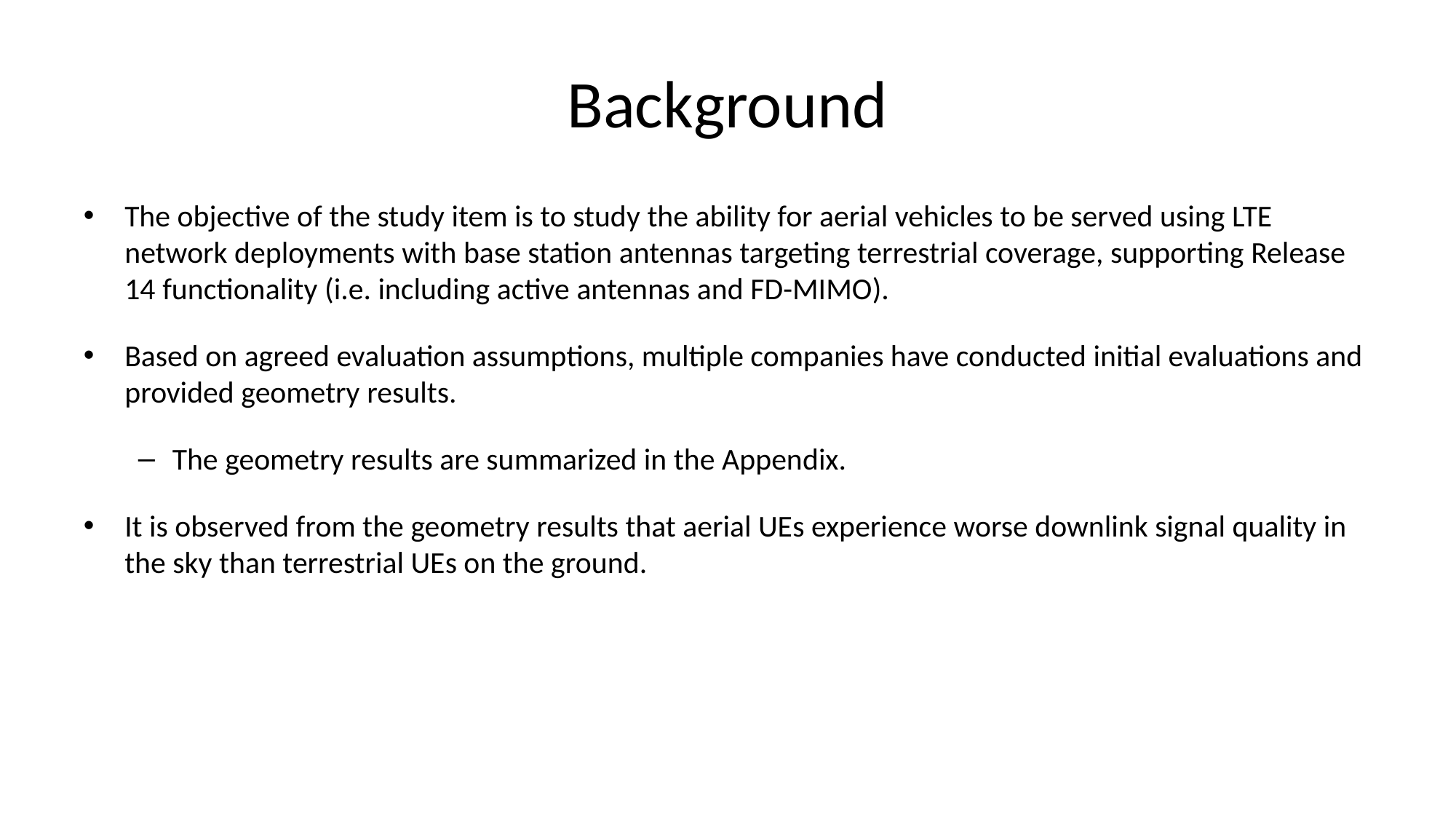

# Background
The objective of the study item is to study the ability for aerial vehicles to be served using LTE network deployments with base station antennas targeting terrestrial coverage, supporting Release 14 functionality (i.e. including active antennas and FD-MIMO).
Based on agreed evaluation assumptions, multiple companies have conducted initial evaluations and provided geometry results.
The geometry results are summarized in the Appendix.
It is observed from the geometry results that aerial UEs experience worse downlink signal quality in the sky than terrestrial UEs on the ground.